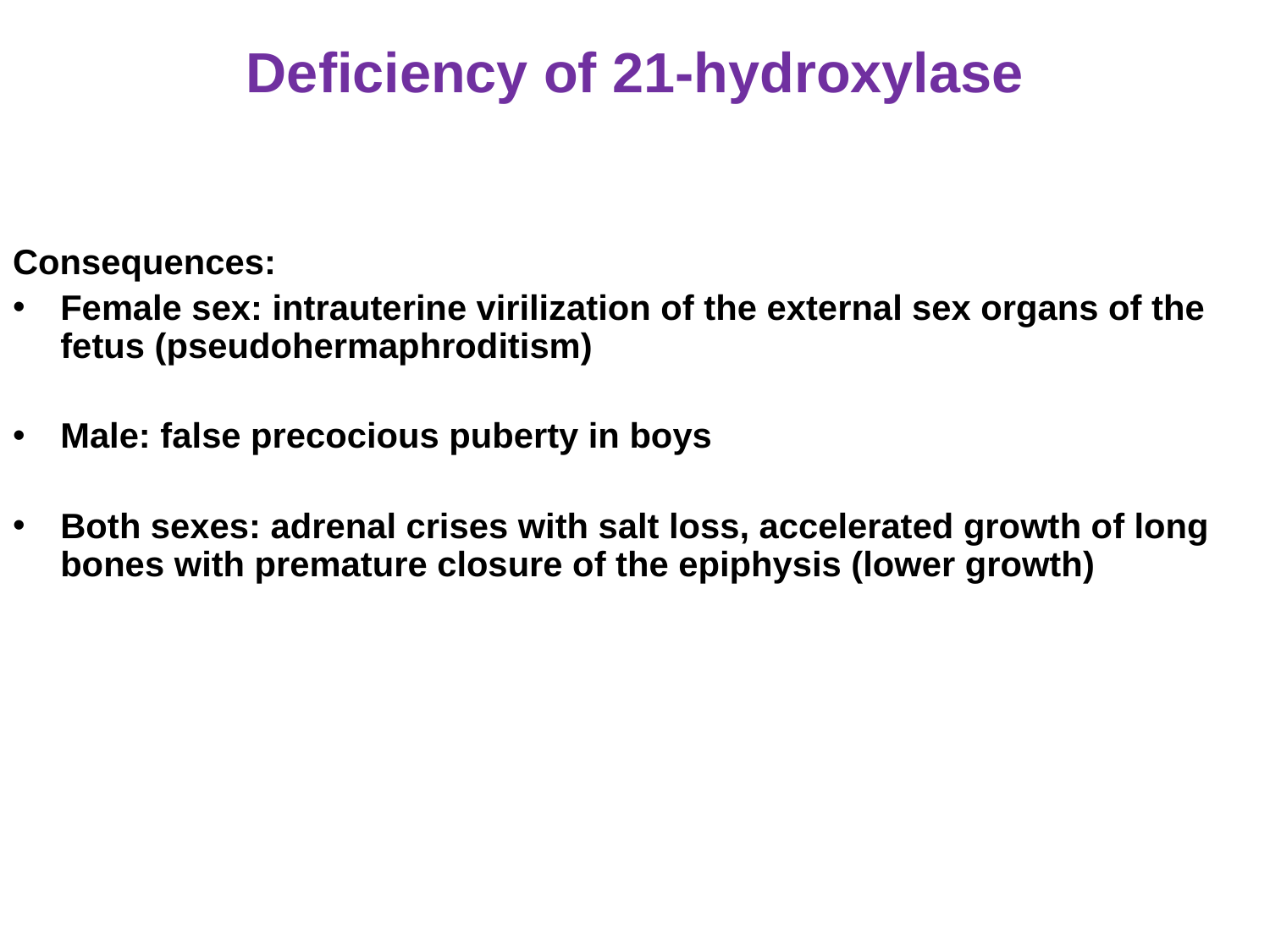

# Deficiency of 21-hydroxylase

Consequences:
Female sex: intrauterine virilization of the external sex organs of the fetus (pseudohermaphroditism)

Male: false precocious puberty in boys

Both sexes: adrenal crises with salt loss, accelerated growth of long bones with premature closure of the epiphysis (lower growth)